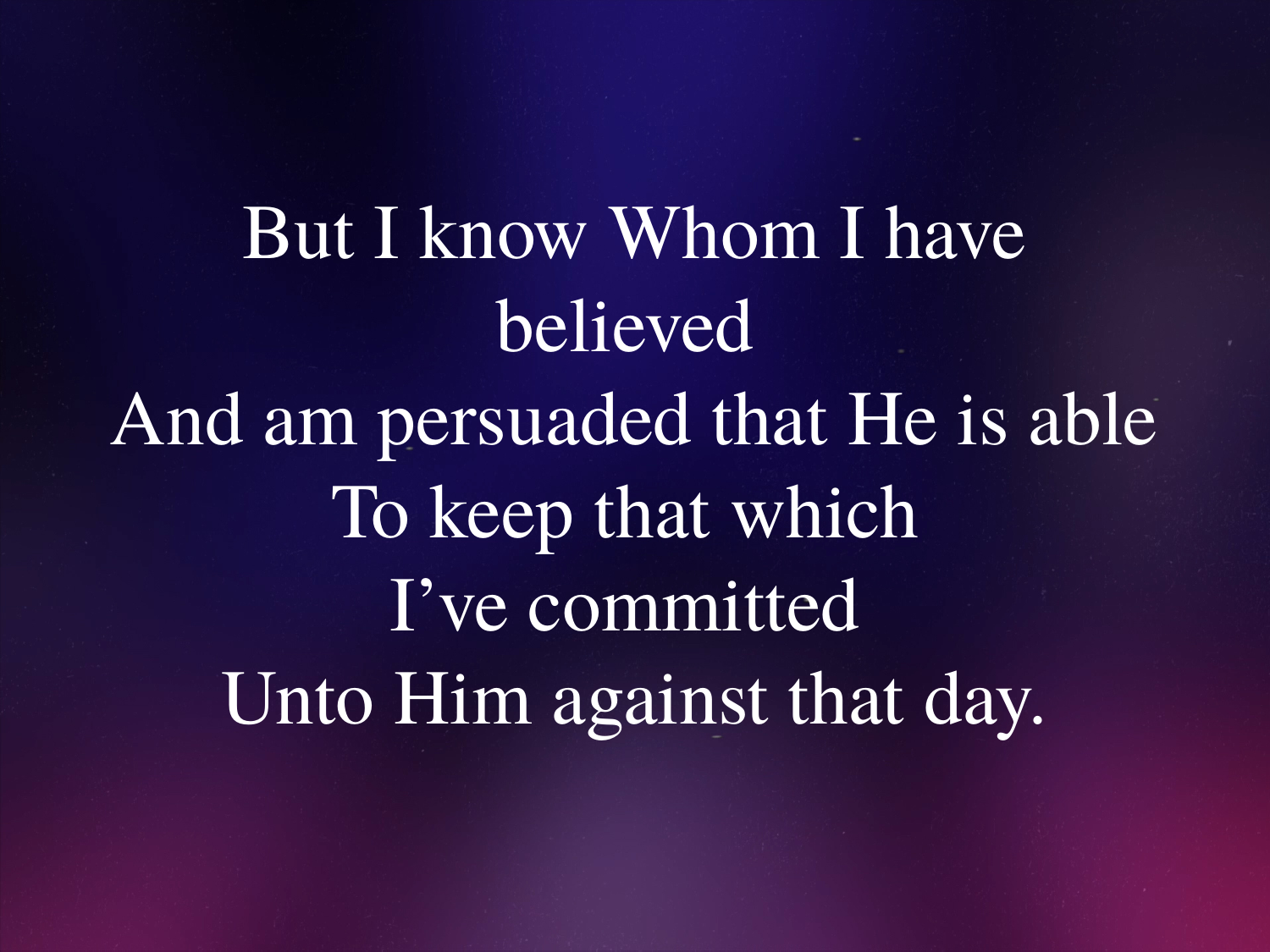

# But I know Whom I have believed And am persuaded that He is able To keep that which I’ve committed Unto Him against that day.